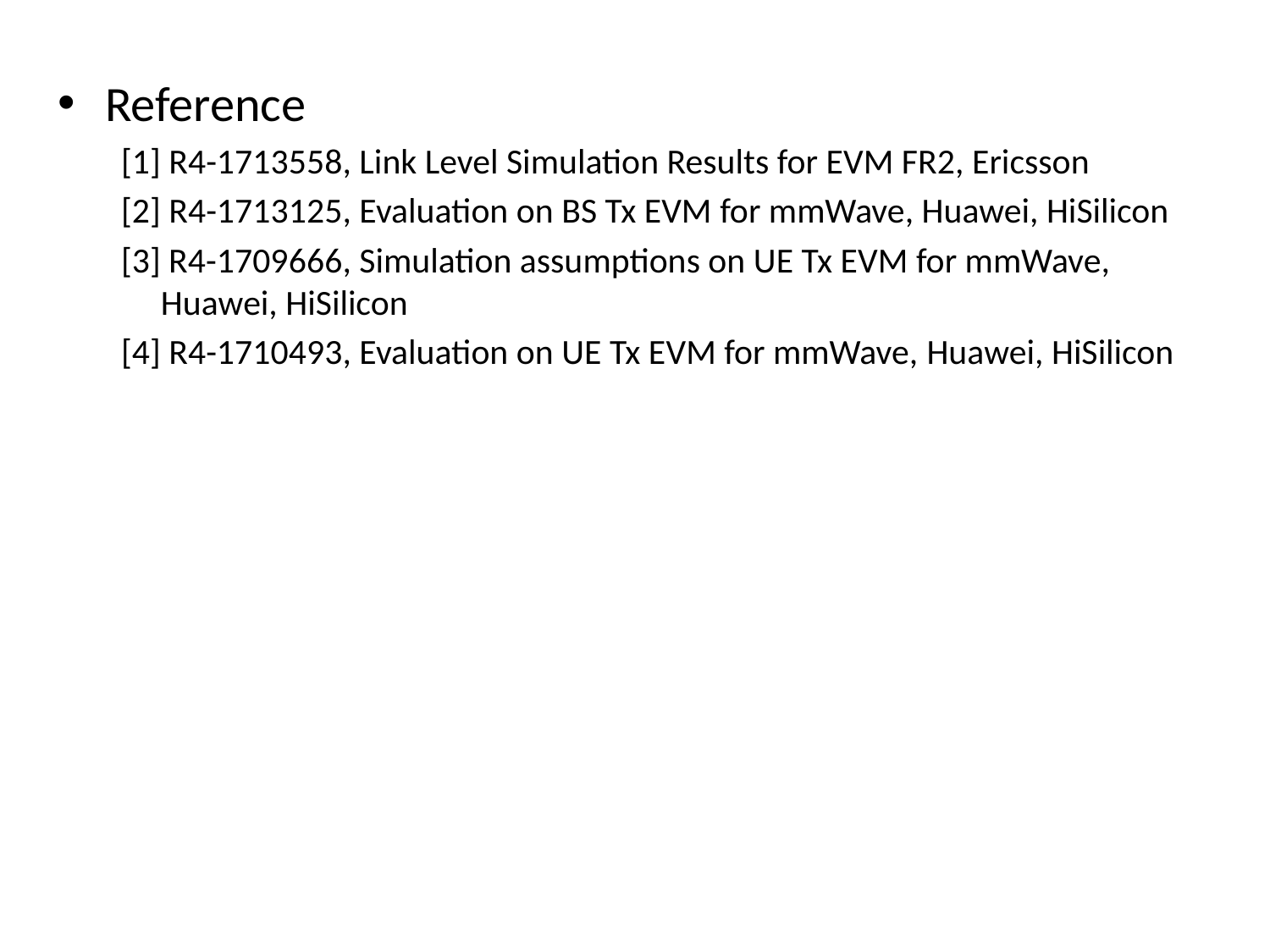

Reference
[1] R4-1713558, Link Level Simulation Results for EVM FR2, Ericsson
[2] R4-1713125, Evaluation on BS Tx EVM for mmWave, Huawei, HiSilicon
[3] R4-1709666, Simulation assumptions on UE Tx EVM for mmWave, Huawei, HiSilicon
[4] R4-1710493, Evaluation on UE Tx EVM for mmWave, Huawei, HiSilicon